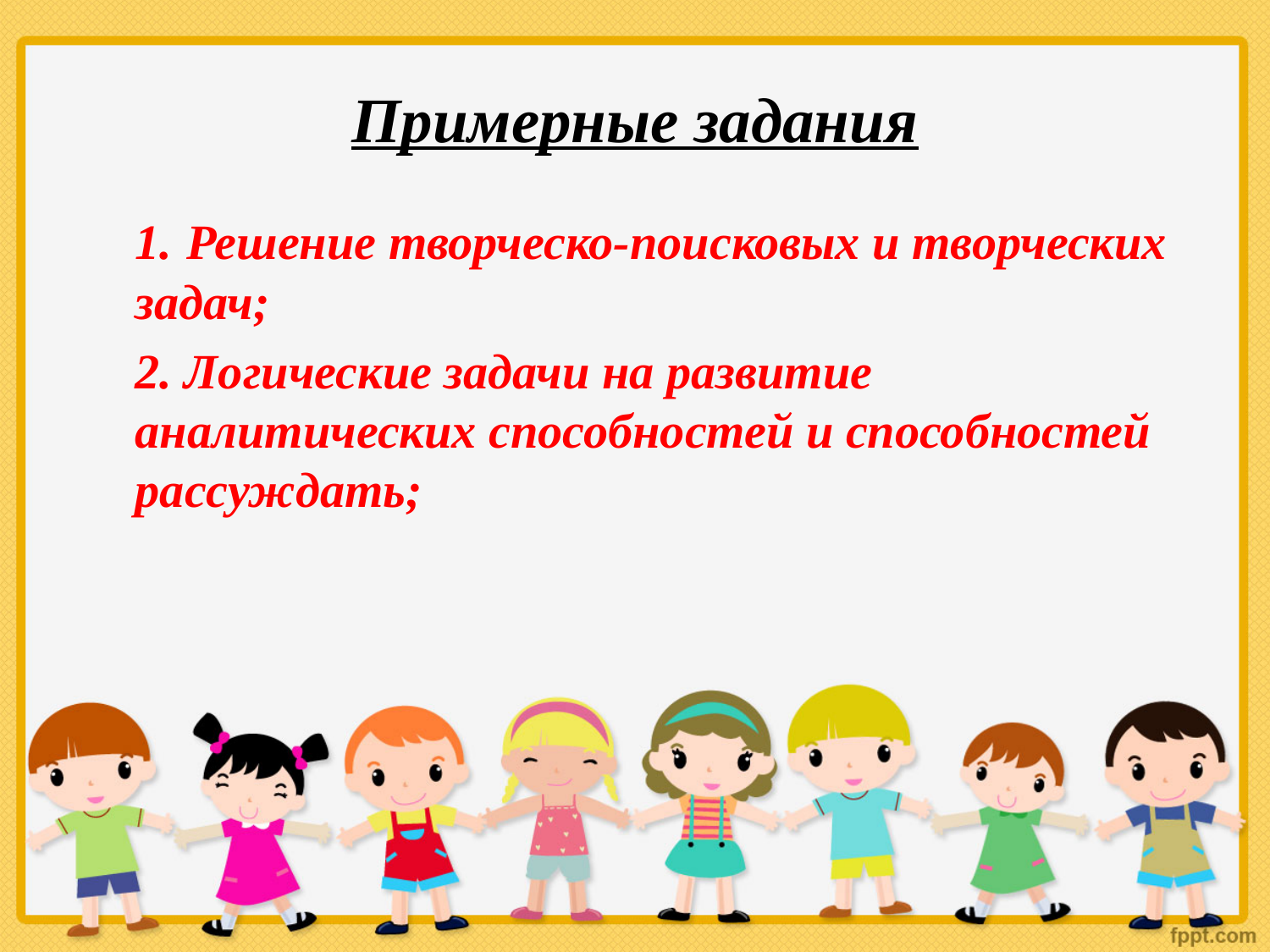

# Примерные задания
	1. Решение творческо-поисковых и творческих задач;
	2. Логические задачи на развитие аналитических способностей и способностей рассуждать;